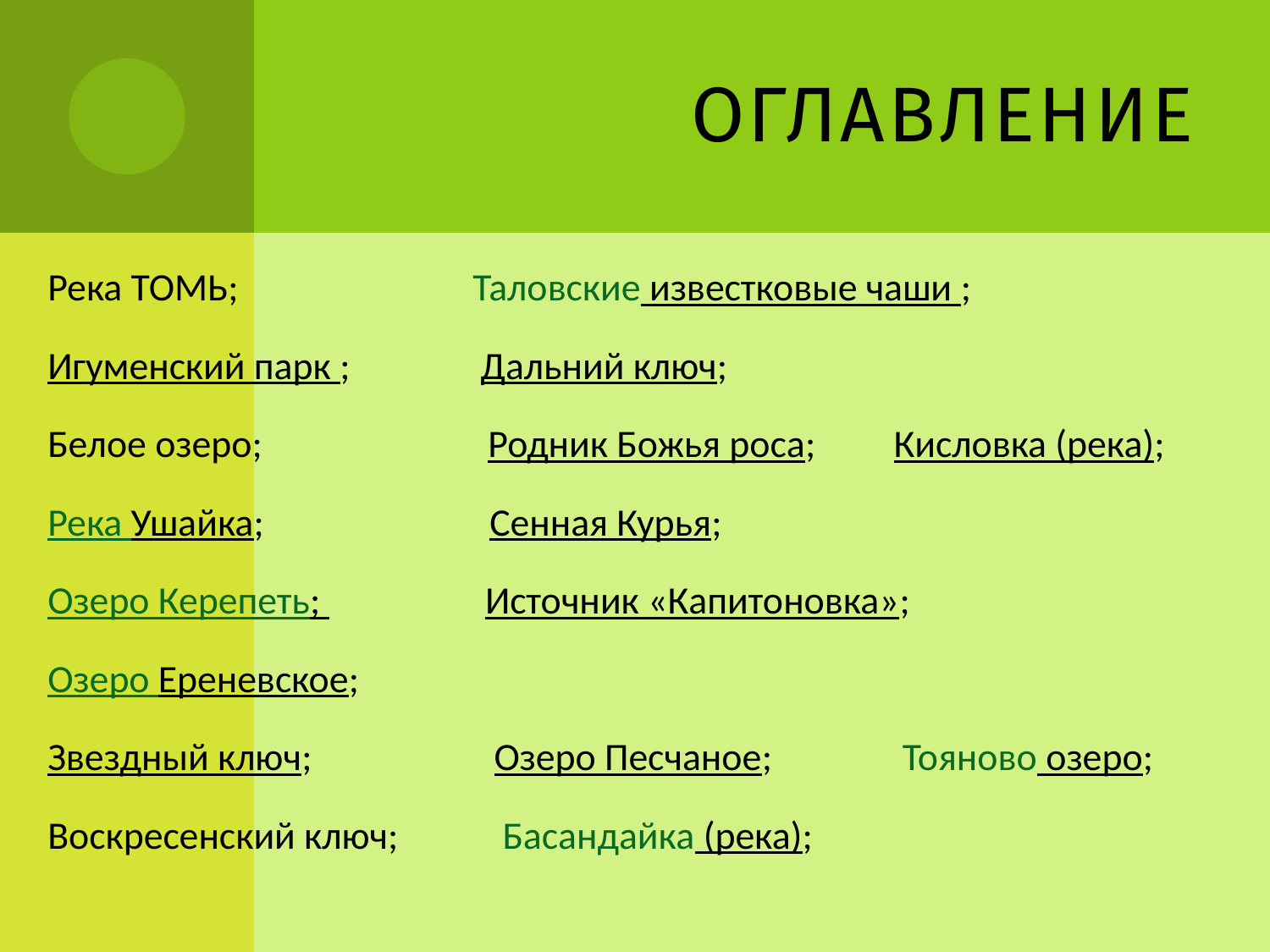

# Оглавление
Река ТОМЬ;                           Таловские известковые чаши ;
Игуменский парк ;               Дальний ключ;
Белое озеро;                          Родник Божья роса;         Кисловка (река);
Река Ушайка;                          Сенная Курья;
Озеро Керепеть;                   Источник «Капитоновка»;
Озеро Ереневское;
Звездный ключ;                     Озеро Песчаное;               Тояново озеро;
Воскресенский ключ;            Басандайка (река);